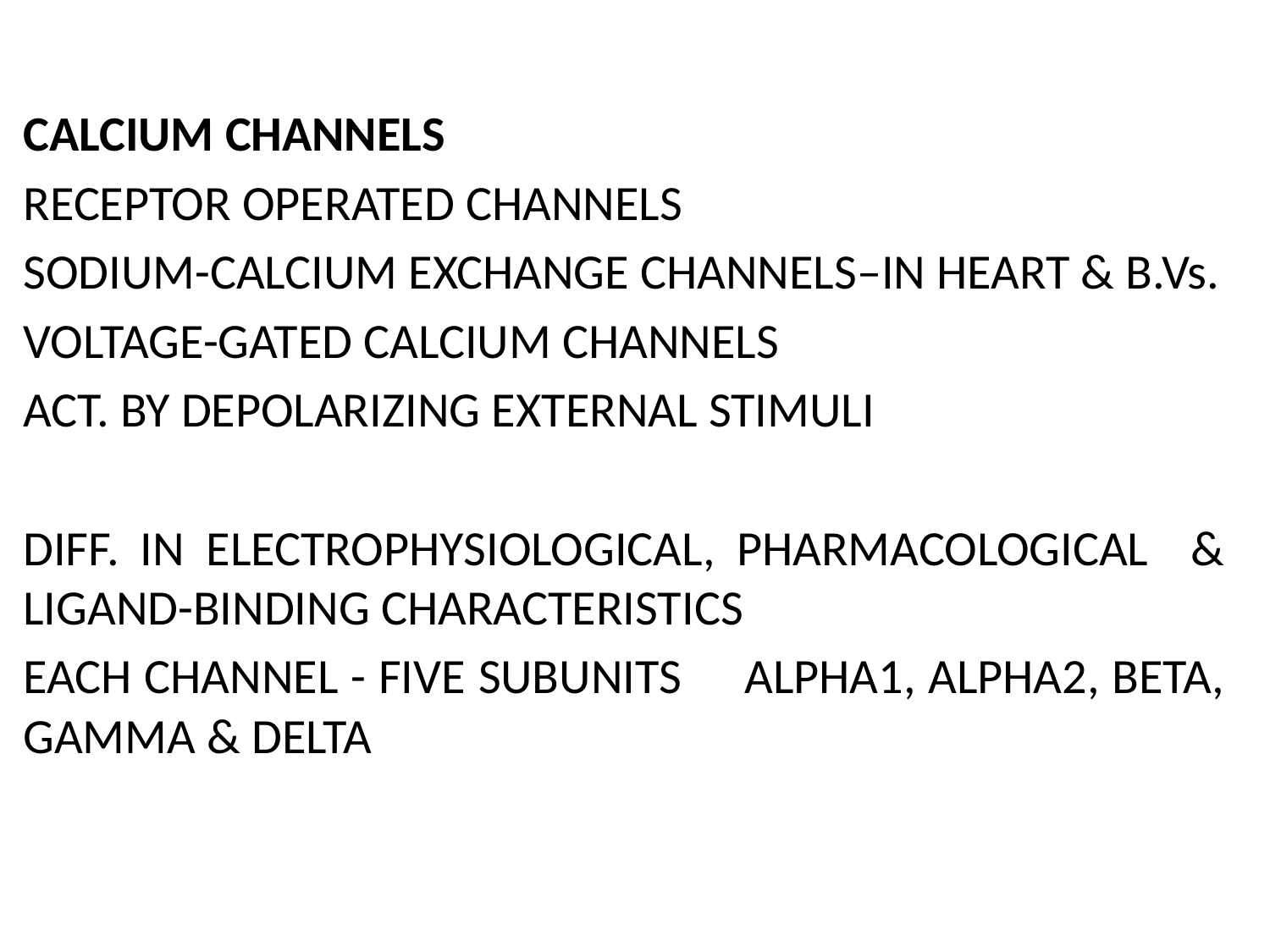

CALCIUM CHANNELS
RECEPTOR OPERATED CHANNELS
SODIUM-CALCIUM EXCHANGE CHANNELS–IN HEART & B.Vs.
VOLTAGE-GATED CALCIUM CHANNELS
ACT. BY DEPOLARIZING EXTERNAL STIMULI

DIFF. IN ELECTROPHYSIOLOGICAL, PHARMACOLOGICAL  & LIGAND-BINDING CHARACTERISTICS
EACH CHANNEL - FIVE SUBUNITS     ALPHA1, ALPHA2, BETA, GAMMA & DELTA